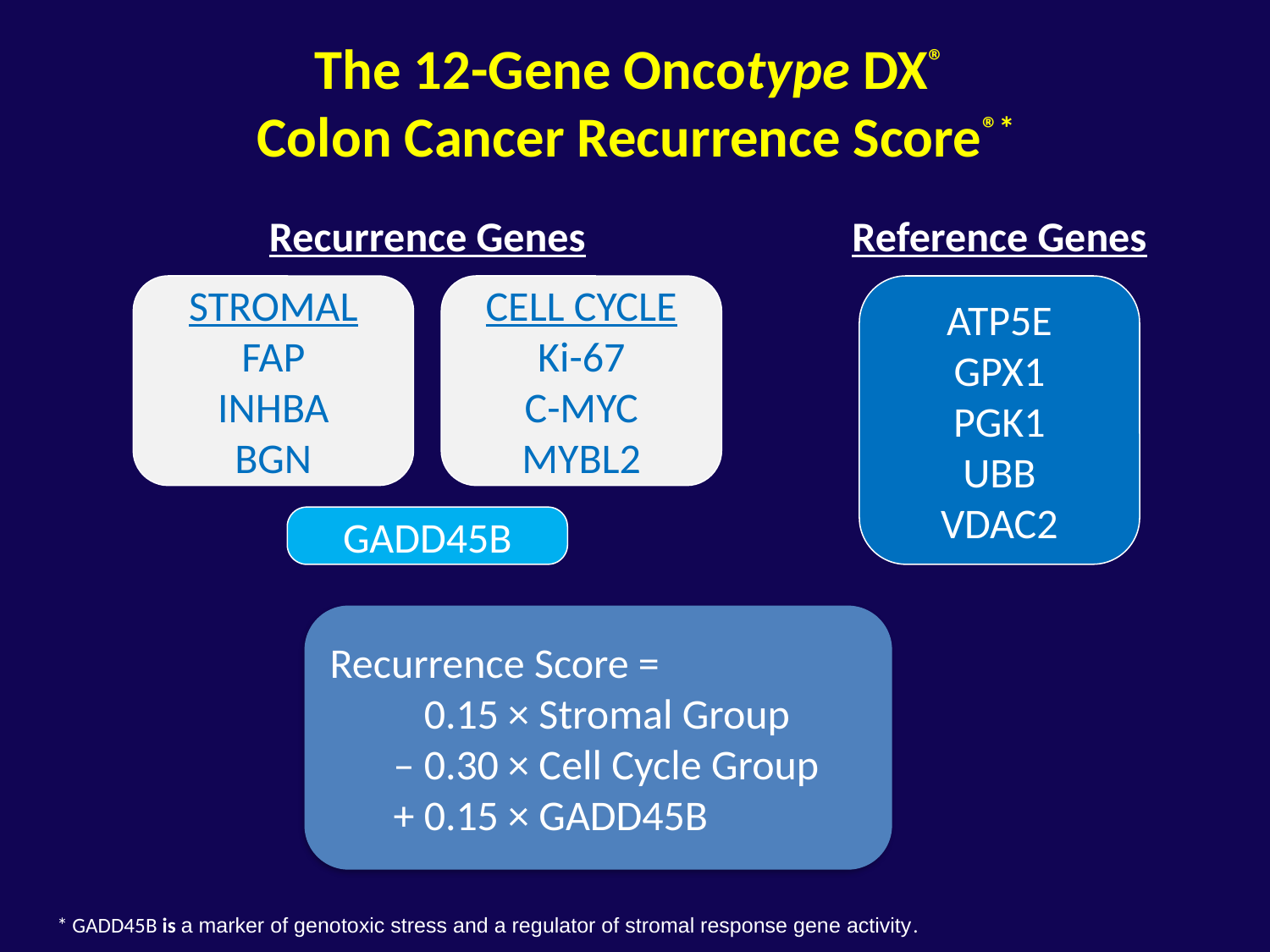

# The 12-Gene Oncotype DX® Colon Cancer Recurrence Score®*
Recurrence Genes
Reference Genes
STROMAL
FAP
INHBA
BGN
CELL CYCLE
Ki-67
C-MYC
MYBL2
ATP5E
GPX1
PGK1
UBB
VDAC2
GADD45B
Recurrence Score =
– 0.15 × Stromal Group
– 0.30 × Cell Cycle Group
+ 0.15 × GADD45B
* GADD45B is a marker of genotoxic stress and a regulator of stromal response gene activity.